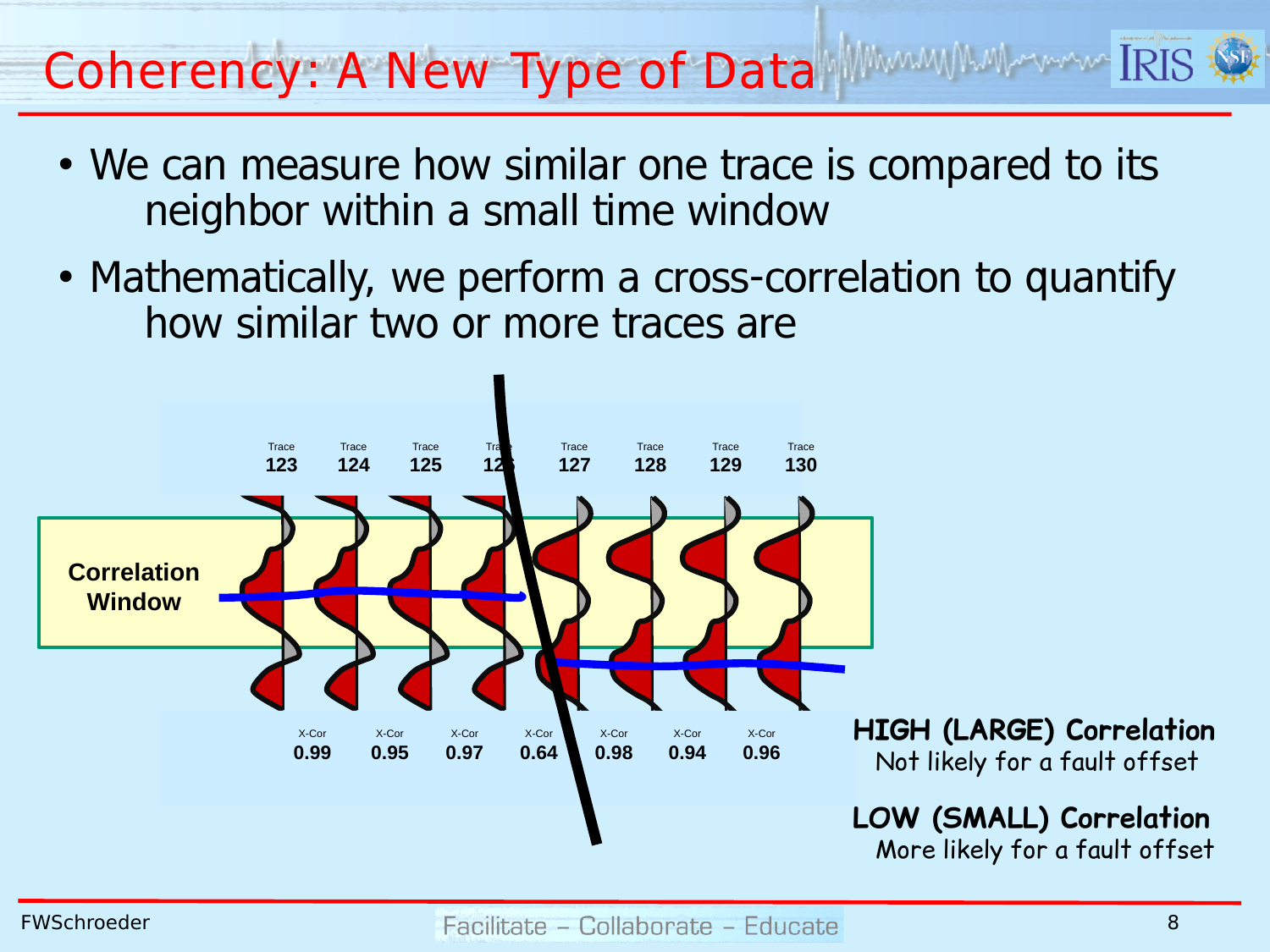

# Coherency: A New Type of Data
We can measure how similar one trace is compared to its 	neighbor within a small time window
Mathematically, we perform a cross-correlation to quantify 	how similar two or more traces are

Trace
124
Trace
123
Trace
125
Trace
126
Trace
127
Trace
128
Trace
129
Trace
130

Correlation Window

HIGH (LARGE) Correlation
   Not likely for a fault offset

X-Cor
0.99
X-Cor
0.95
X-Cor
0.97
X-Cor
0.64
X-Cor
0.98
X-Cor
0.94
X-Cor
0.96
LOW (SMALL) Correlation
   More likely for a fault offset